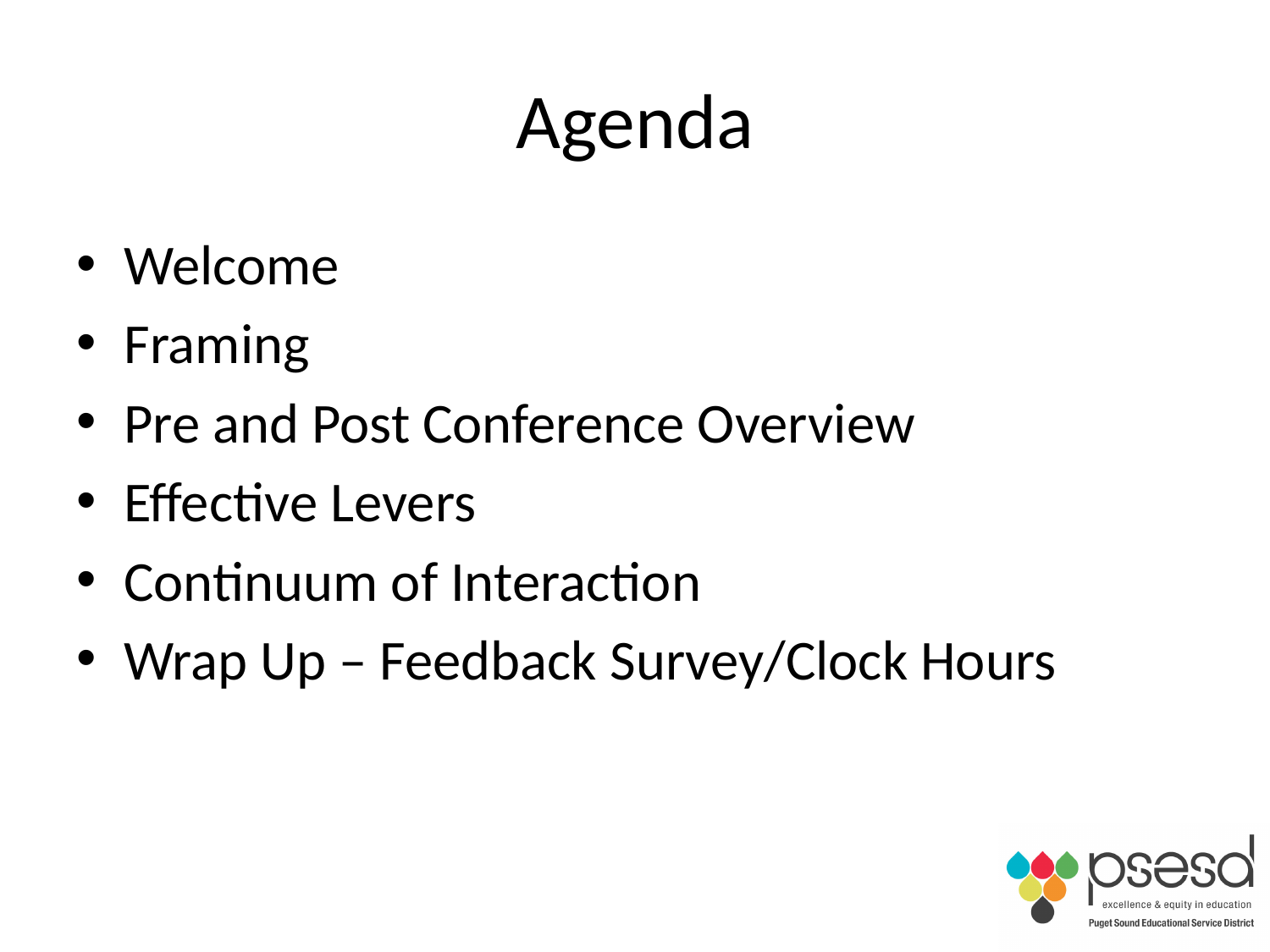

# Agenda
Welcome
Framing
Pre and Post Conference Overview
Effective Levers
Continuum of Interaction
Wrap Up – Feedback Survey/Clock Hours